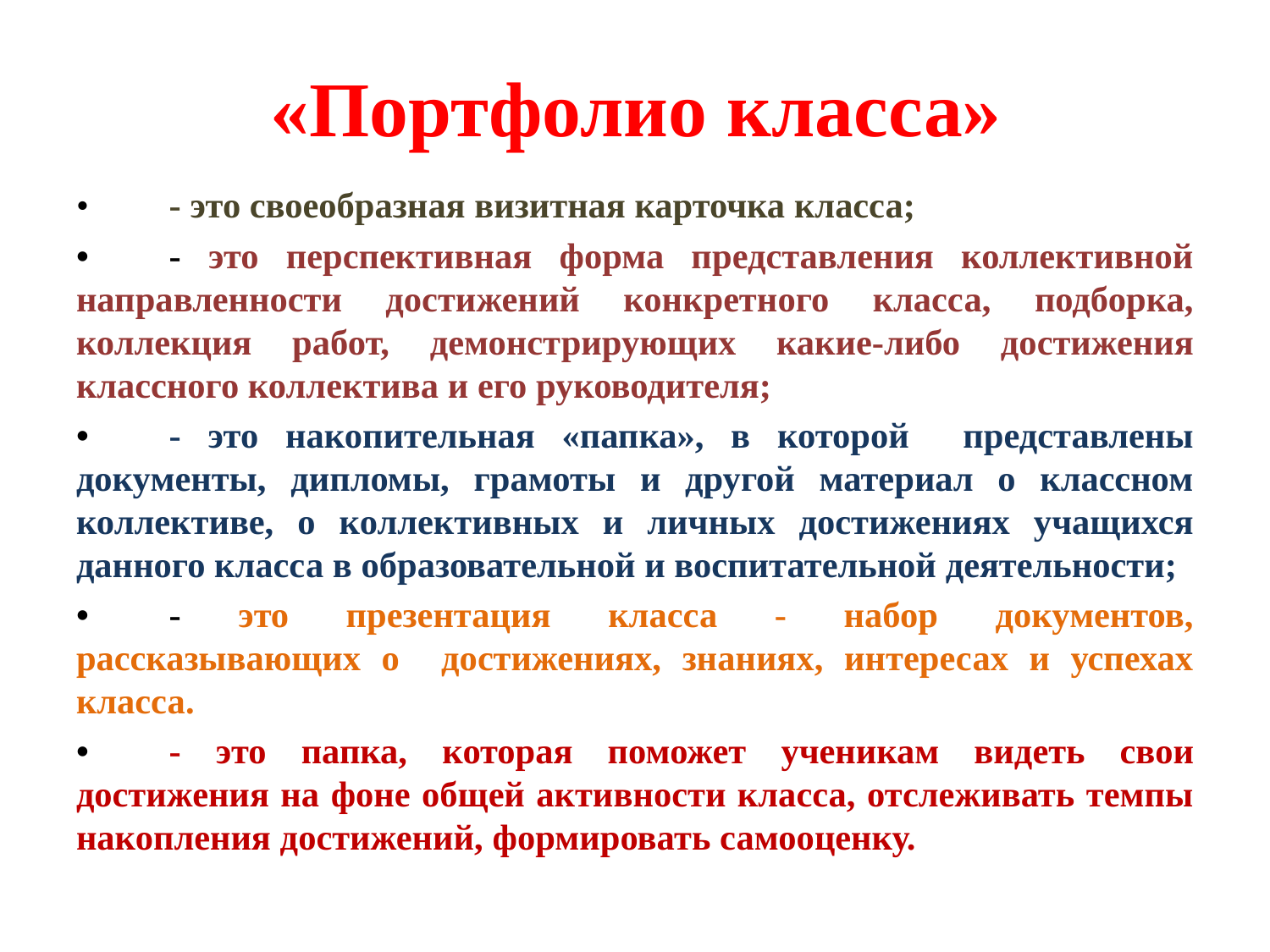

# «Портфолио класса»
•	- это своеобразная визитная карточка класса;
•	- это перспективная форма представления коллективной направленности достижений конкретного класса, подборка, коллекция работ, демонстрирующих какие-либо достижения классного коллектива и его руководителя;
•	- это накопительная «папка», в которой  представлены документы, дипломы, грамоты и другой материал о классном коллективе, о коллективных и личных достижениях учащихся данного класса в образовательной и воспитательной деятельности;
•	- это презентация класса - набор документов, рассказывающих о  достижениях, знаниях, интересах и успехах класса.
•	- это папка, которая поможет ученикам видеть свои достижения на фоне общей активности класса, отслеживать темпы накопления достижений, формировать самооценку.